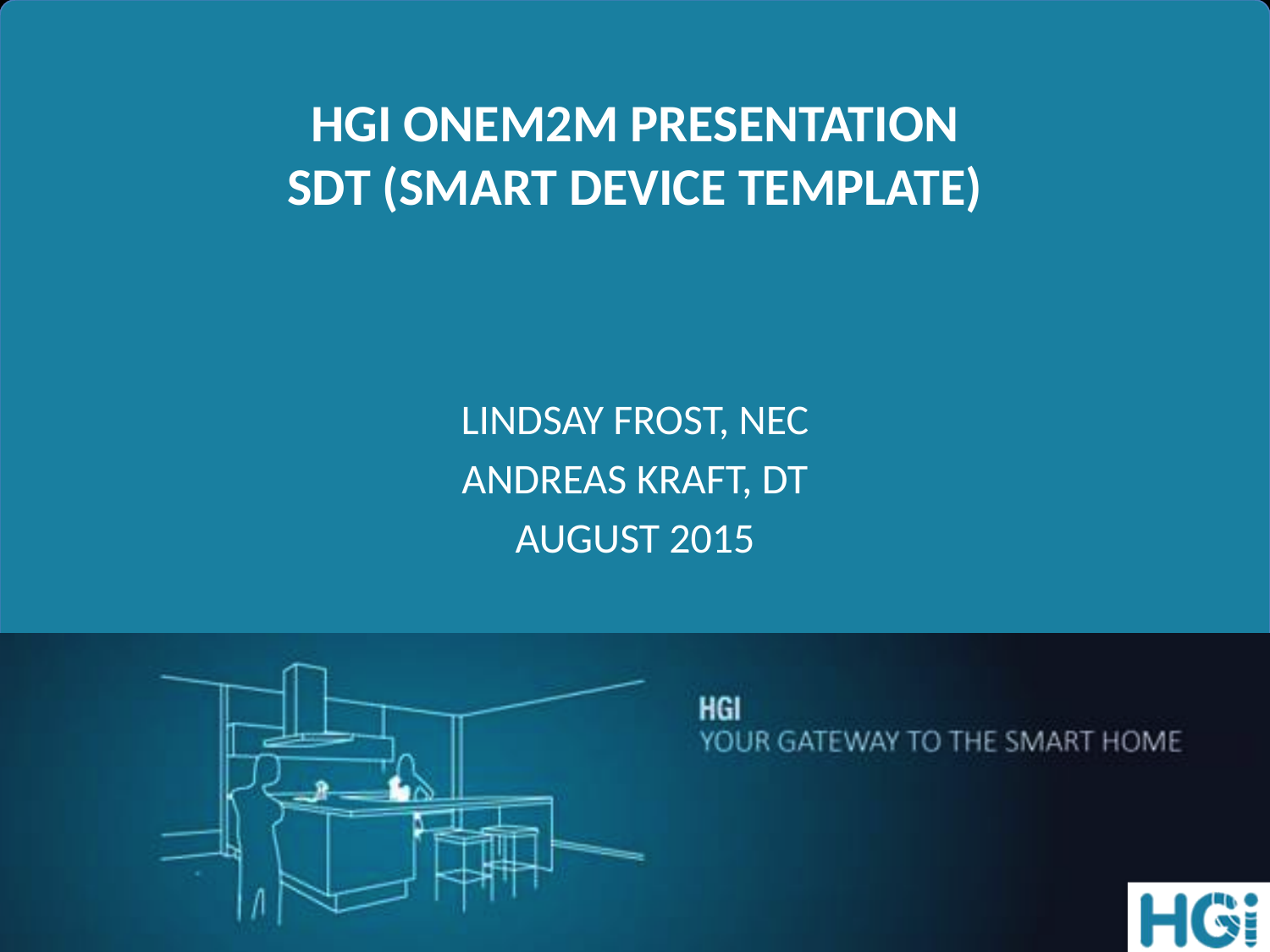

# HGI oneM2M Presentation SDT (Smart Device Template)

Lindsay Frost, NEC
Andreas Kraft, DT
August 2015